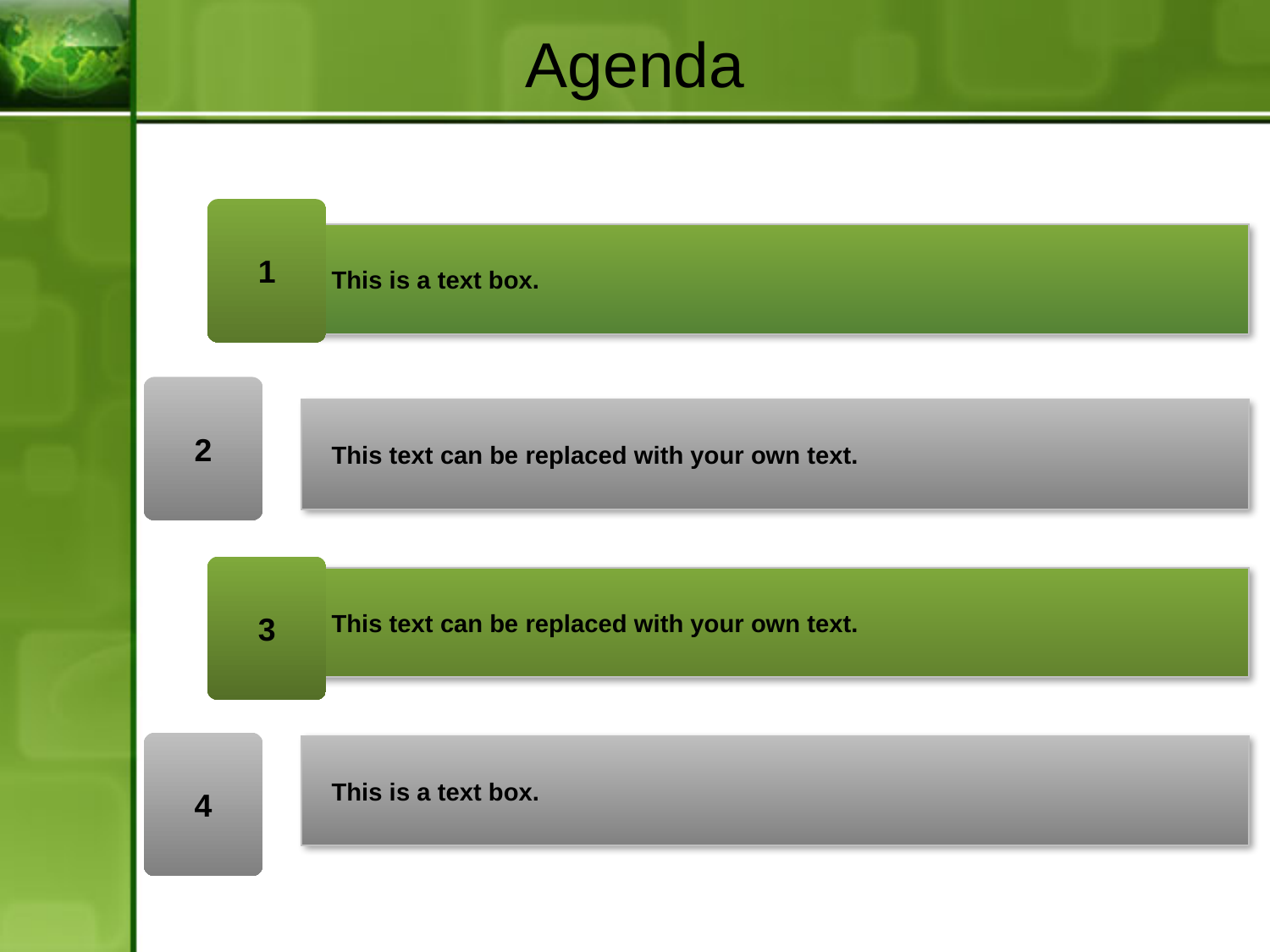

Agenda
1
This is a text box.
2
This text can be replaced with your own text.
3
This text can be replaced with your own text.
4
This is a text box.